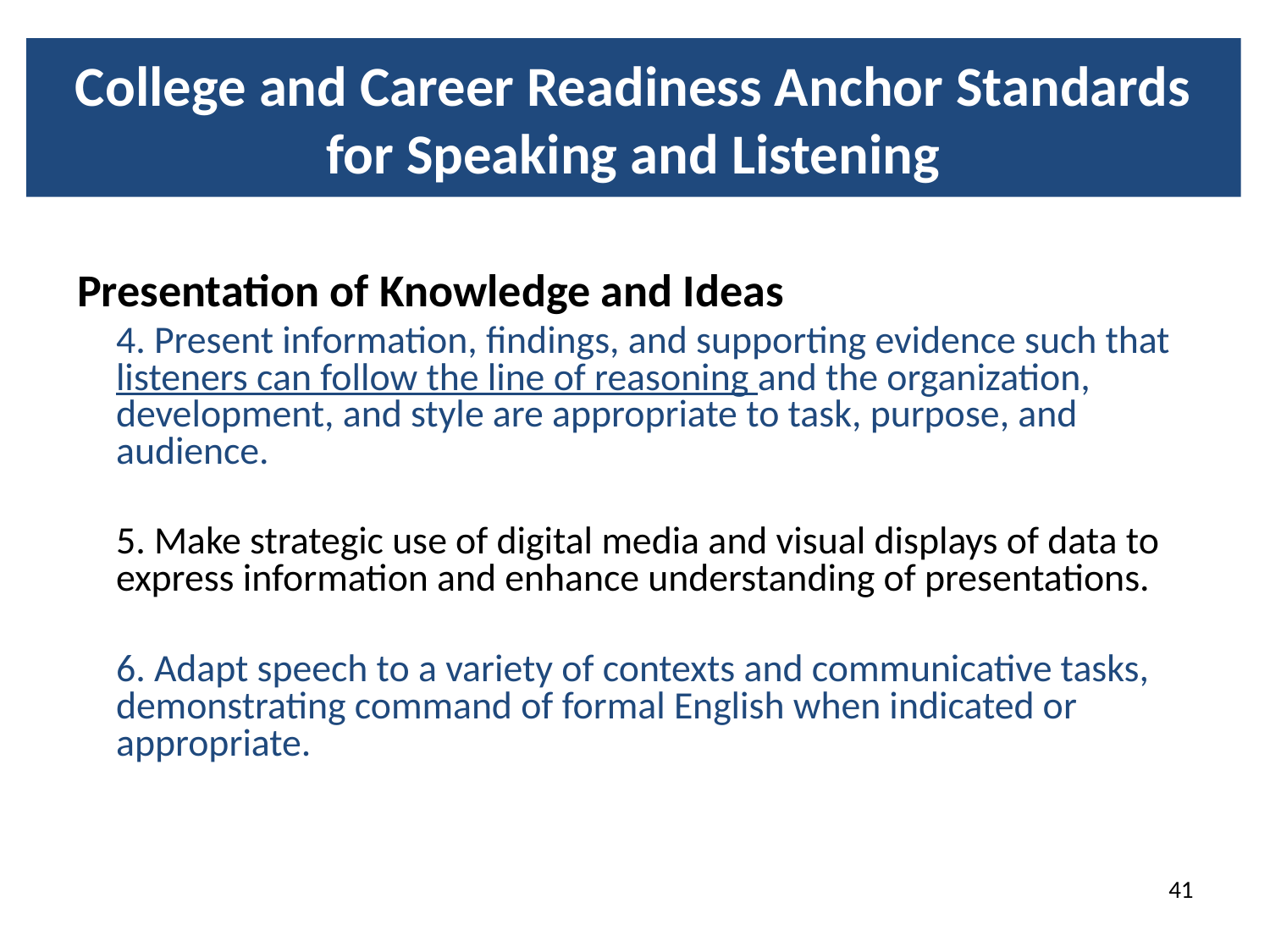

College and Career Readiness Anchor Standards for Speaking and Listening

Presentation of Knowledge and Ideas
	4. Present information, findings, and supporting evidence such that listeners can follow the line of reasoning and the organization, development, and style are appropriate to task, purpose, and audience.

	5. Make strategic use of digital media and visual displays of data to express information and enhance understanding of presentations.

	6. Adapt speech to a variety of contexts and communicative tasks, demonstrating command of formal English when indicated or appropriate.
41